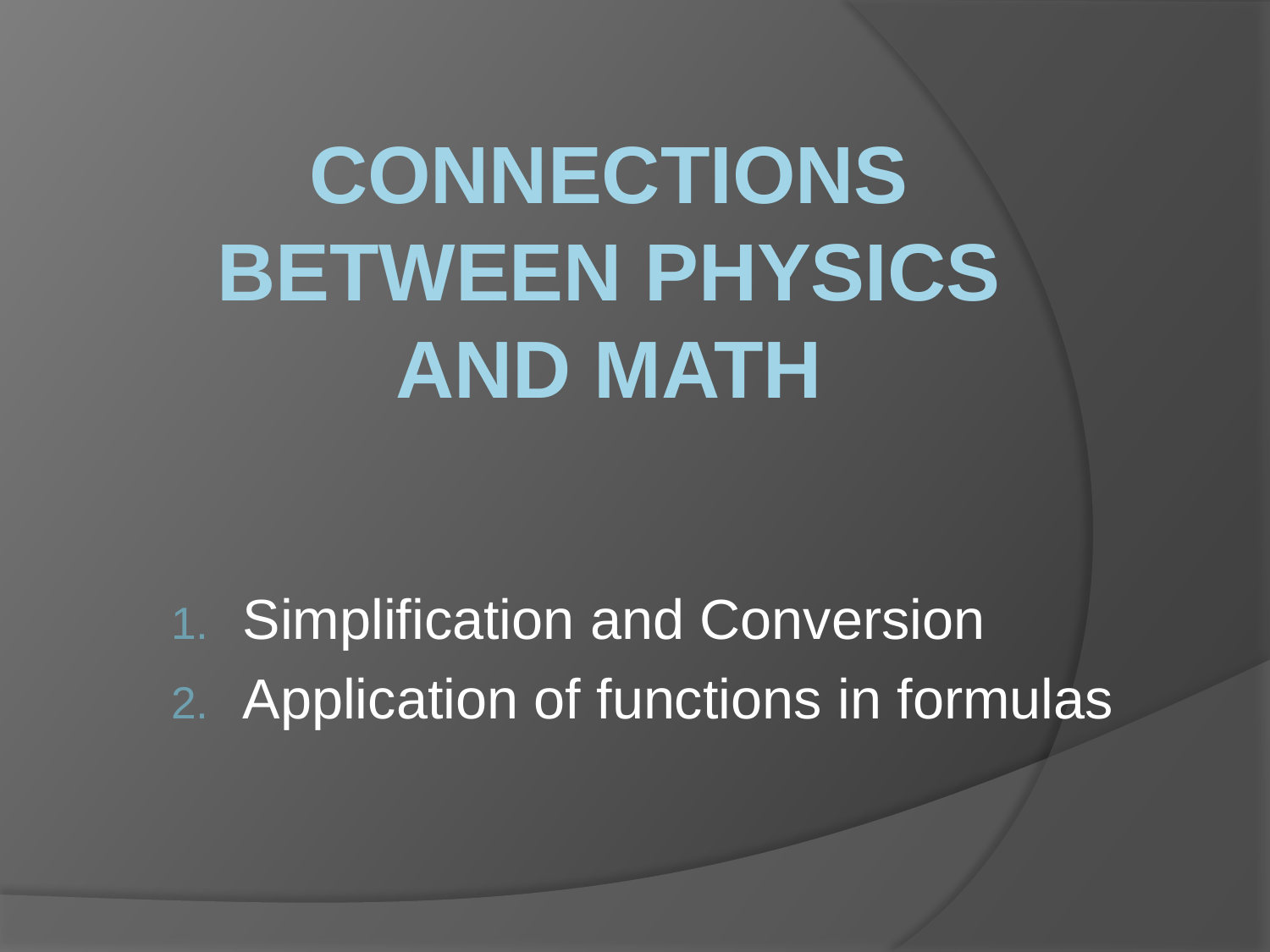

# Connections between Physics and Math
Simplification and Conversion
Application of functions in formulas